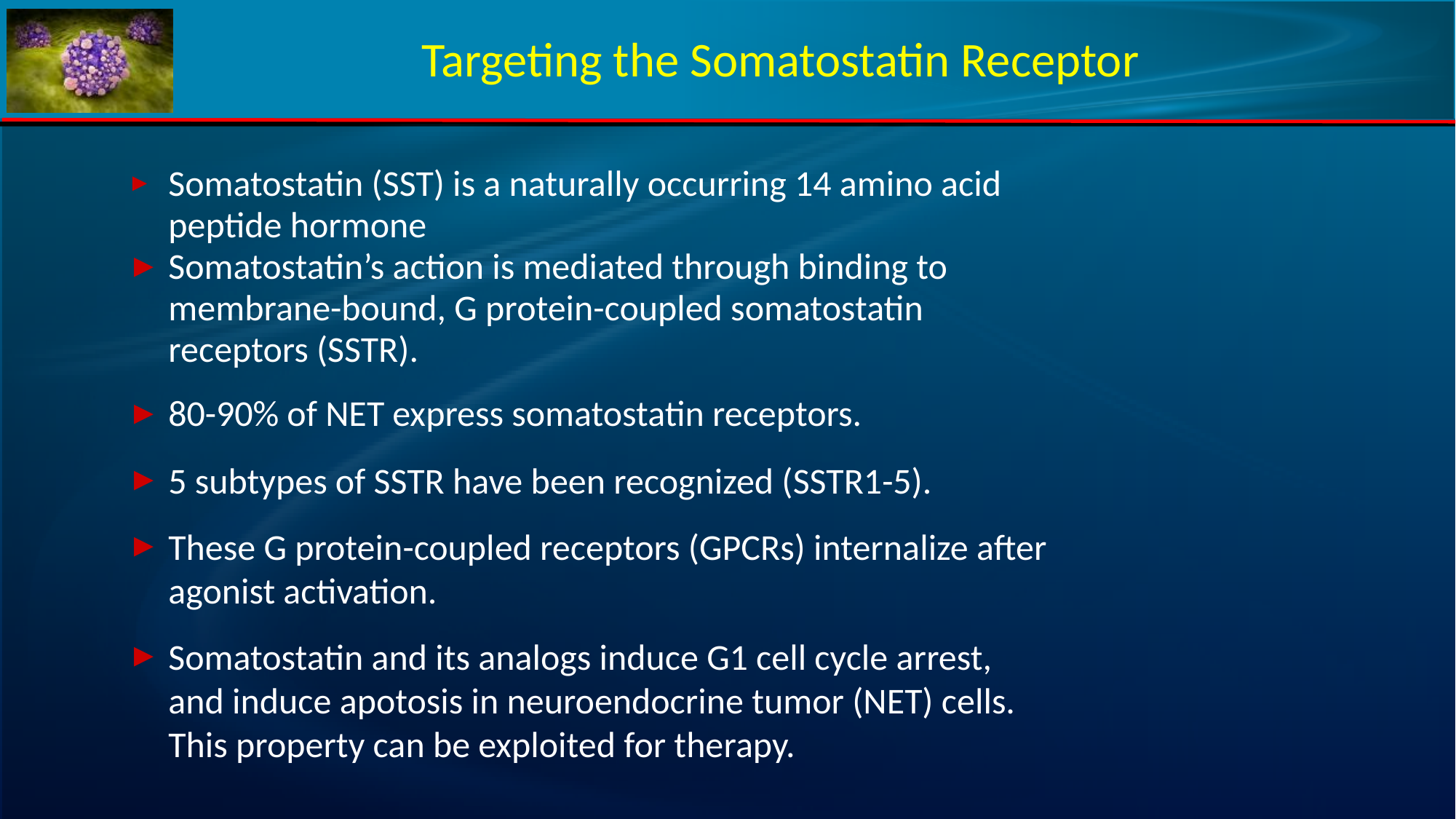

# Targeting the Somatostatin Receptor
Somatostatin (SST) is a naturally occurring 14 amino acid peptide hormone
Somatostatin’s action is mediated through binding to membrane-bound, G protein-coupled somatostatin receptors (SSTR).
80-90% of NET express somatostatin receptors.
5 subtypes of SSTR have been recognized (SSTR1-5).
These G protein-coupled receptors (GPCRs) internalize after agonist activation.
Somatostatin and its analogs induce G1 cell cycle arrest, and induce apotosis in neuroendocrine tumor (NET) cells.  This property can be exploited for therapy.